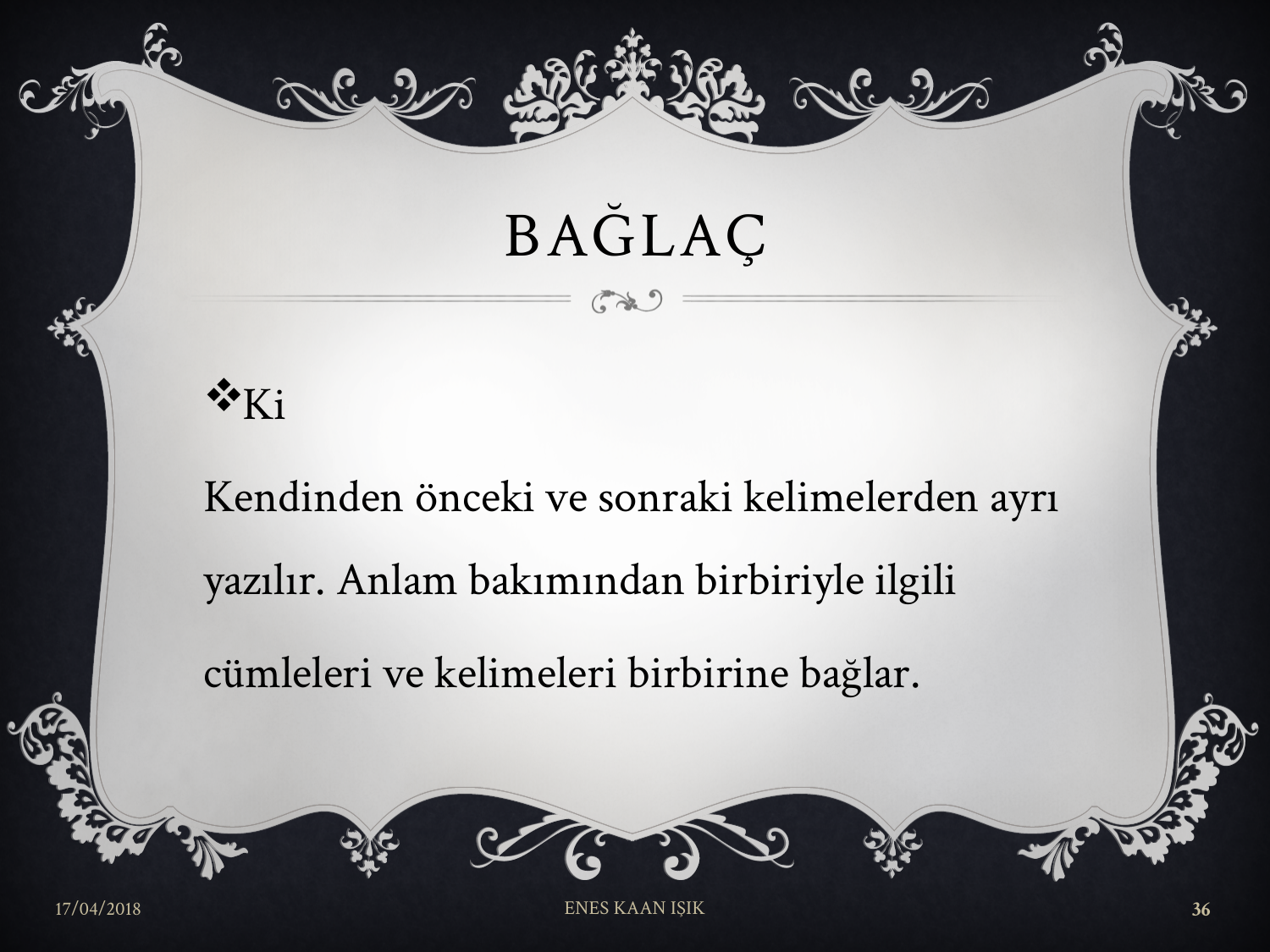

# BAĞLAÇ
Ki
Kendinden önceki ve sonraki kelimelerden ayrı yazılır. Anlam bakımından birbiriyle ilgili
cümleleri ve kelimeleri birbirine bağlar.
17/04/2018
ENES KAAN IŞIK
36